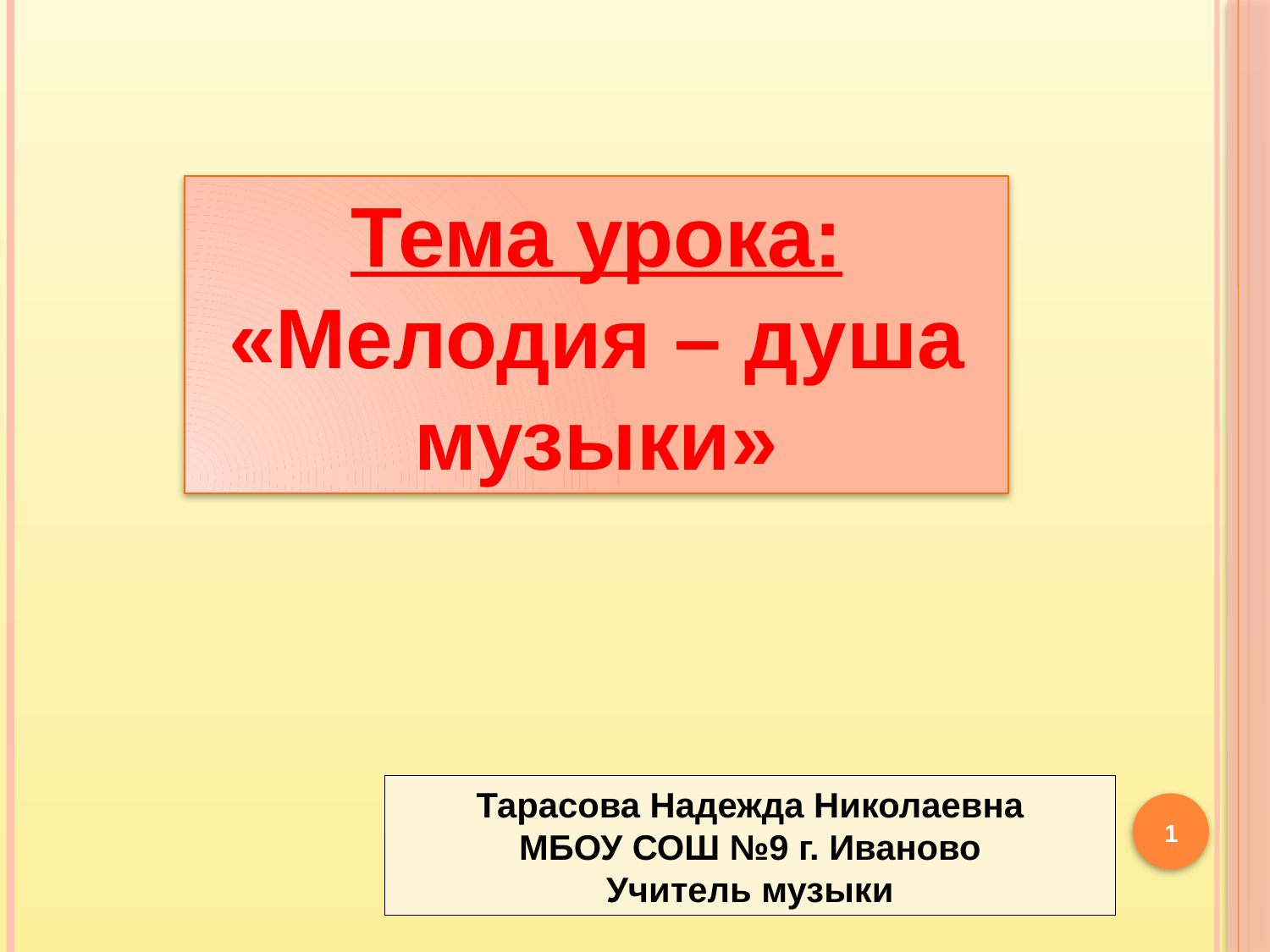

Тема урока:
«Мелодия – душа музыки»
Тарасова Надежда Николаевна
МБОУ СОШ №9 г. Иваново
Учитель музыки
1